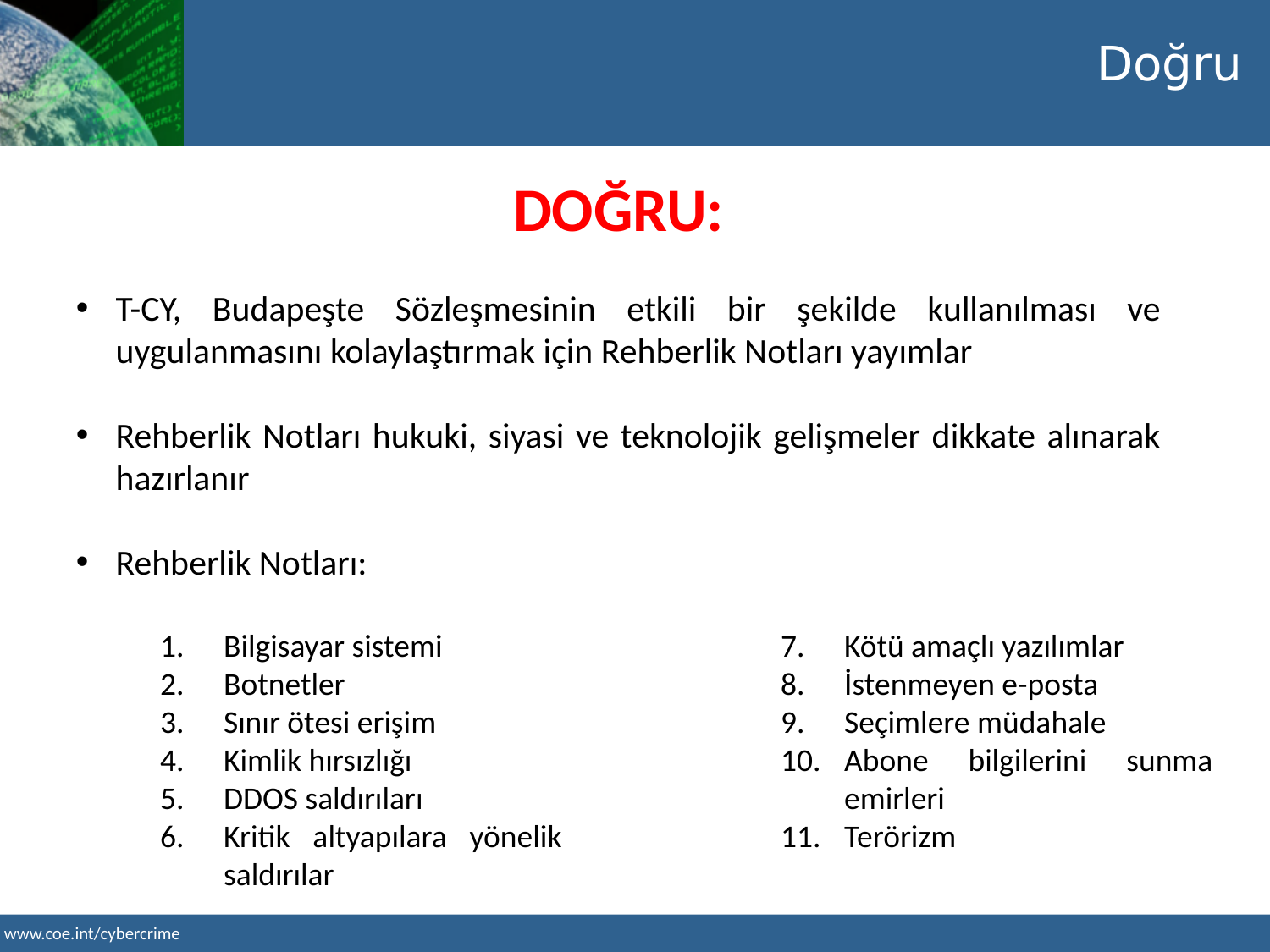

Doğru
DOĞRU:

T-CY, Budapeşte Sözleşmesinin etkili bir şekilde kullanılması ve uygulanmasını kolaylaştırmak için Rehberlik Notları yayımlar

Rehberlik Notları hukuki, siyasi ve teknolojik gelişmeler dikkate alınarak hazırlanır

Rehberlik Notları:
Bilgisayar sistemi
Botnetler
Sınır ötesi erişim
Kimlik hırsızlığı
DDOS saldırıları
Kritik altyapılara yönelik saldırılar
Kötü amaçlı yazılımlar
İstenmeyen e-posta
Seçimlere müdahale
Abone bilgilerini sunma emirleri
Terörizm